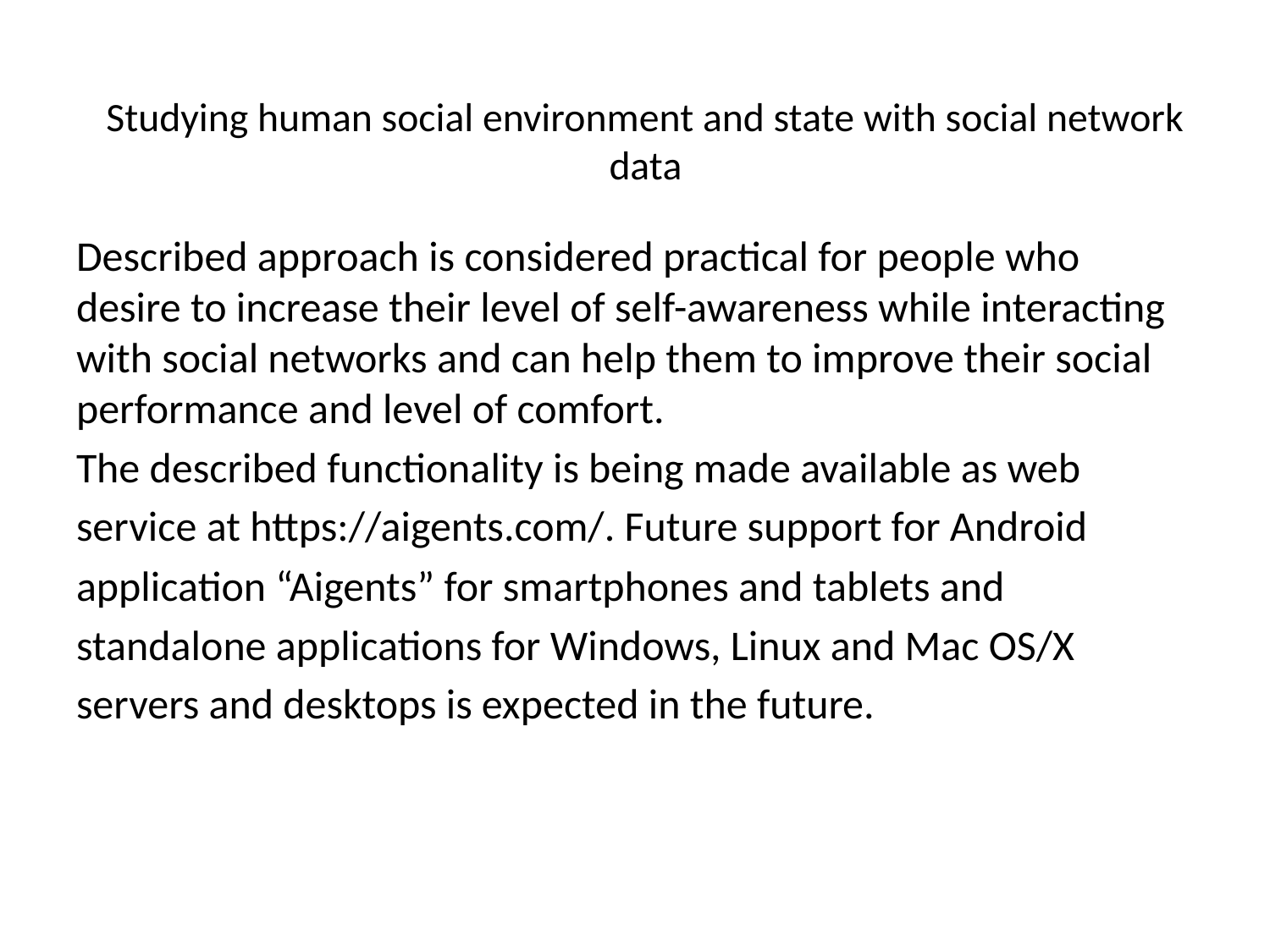

# Studying human social environment and state with social network data
Described approach is considered practical for people who desire to increase their level of self-awareness while interacting with social networks and can help them to improve their social performance and level of comfort.
The described functionality is being made available as web
service at https://aigents.com/. Future support for Android
application “Aigents” for smartphones and tablets and
standalone applications for Windows, Linux and Mac OS/X
servers and desktops is expected in the future.